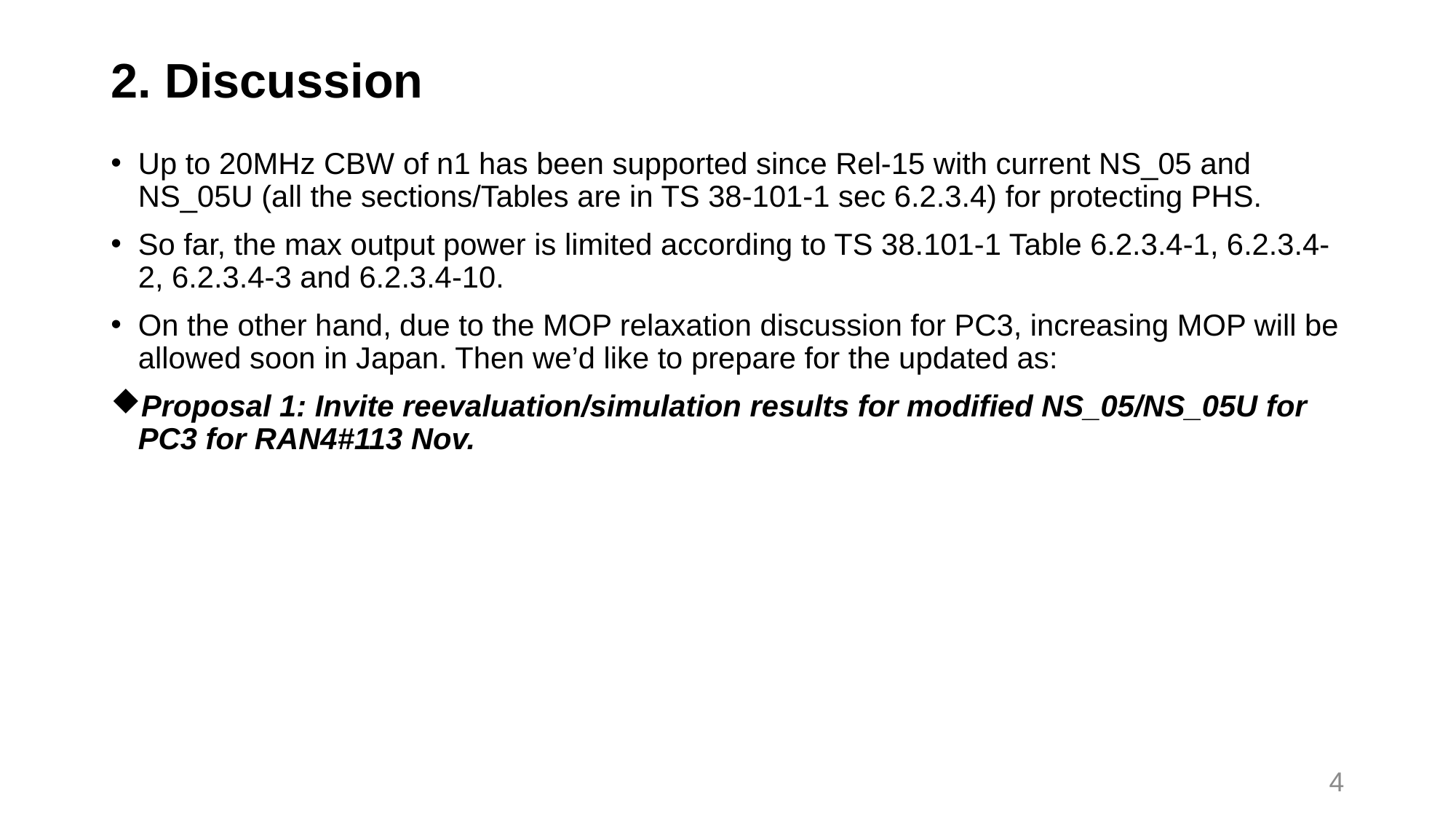

# 2. Discussion
Up to 20MHz CBW of n1 has been supported since Rel-15 with current NS_05 and NS_05U (all the sections/Tables are in TS 38-101-1 sec 6.2.3.4) for protecting PHS.
So far, the max output power is limited according to TS 38.101-1 Table 6.2.3.4-1, 6.2.3.4-2, 6.2.3.4-3 and 6.2.3.4-10.
On the other hand, due to the MOP relaxation discussion for PC3, increasing MOP will be allowed soon in Japan. Then we’d like to prepare for the updated as:
Proposal 1: Invite reevaluation/simulation results for modified NS_05/NS_05U for PC3 for RAN4#113 Nov.
4